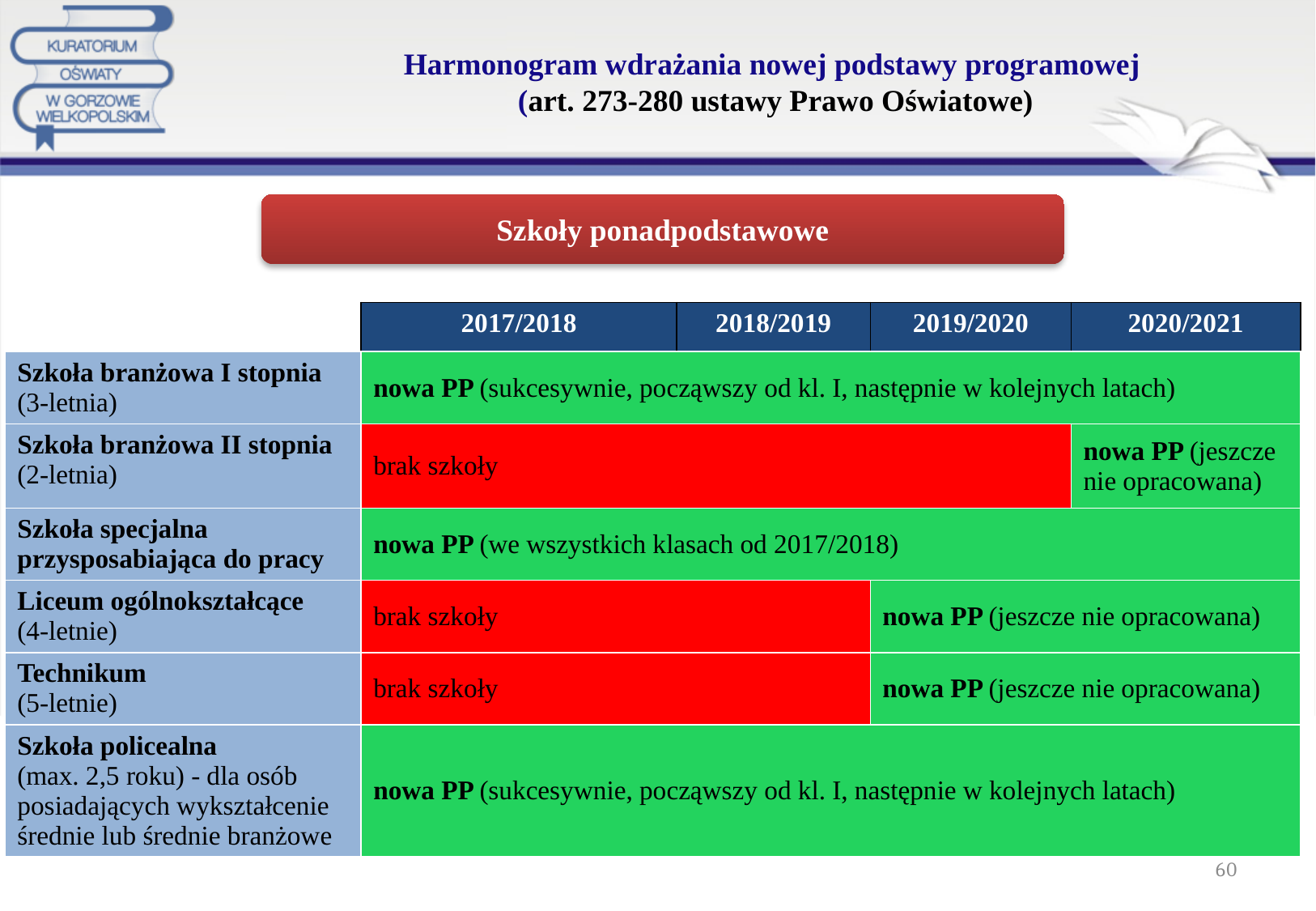

# Harmonogram wdrażania nowej podstawy programowej (art. 273-280 ustawy Prawo Oświatowe)
Szkoły ponadpodstawowe
|  | 2017/2018 | 2018/2019 | 2019/2020 | 2020/2021 |
| --- | --- | --- | --- | --- |
| Szkoła branżowa I stopnia (3-letnia) | nowa PP (sukcesywnie, począwszy od kl. I, następnie w kolejnych latach) |  |  |  |
| Szkoła branżowa II stopnia (2-letnia) | brak szkoły |  |  | nowa PP (jeszcze nie opracowana) |
| Szkoła specjalna przysposabiająca do pracy | nowa PP (we wszystkich klasach od 2017/2018) |  |  |  |
| Liceum ogólnokształcące (4-letnie) | brak szkoły |  | nowa PP (jeszcze nie opracowana) |  |
| Technikum (5-letnie) | brak szkoły |  | nowa PP (jeszcze nie opracowana) |  |
| Szkoła policealna (max. 2,5 roku) - dla osób posiadających wykształcenie średnie lub średnie branżowe | nowa PP (sukcesywnie, począwszy od kl. I, następnie w kolejnych latach) |  |  |  |
60